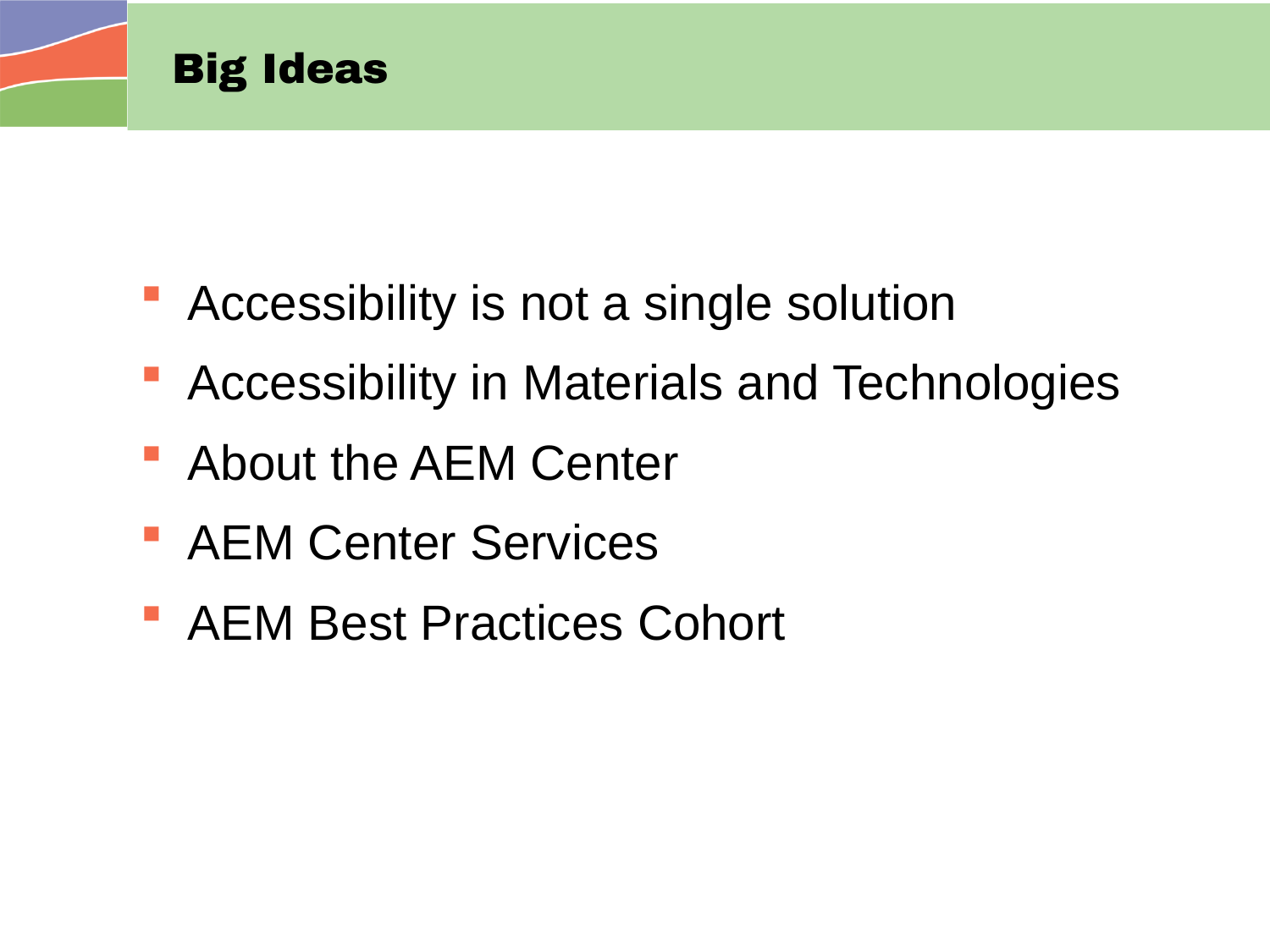

# Big Ideas
Accessibility is not a single solution
Accessibility in Materials and Technologies
About the AEM Center
AEM Center Services
AEM Best Practices Cohort